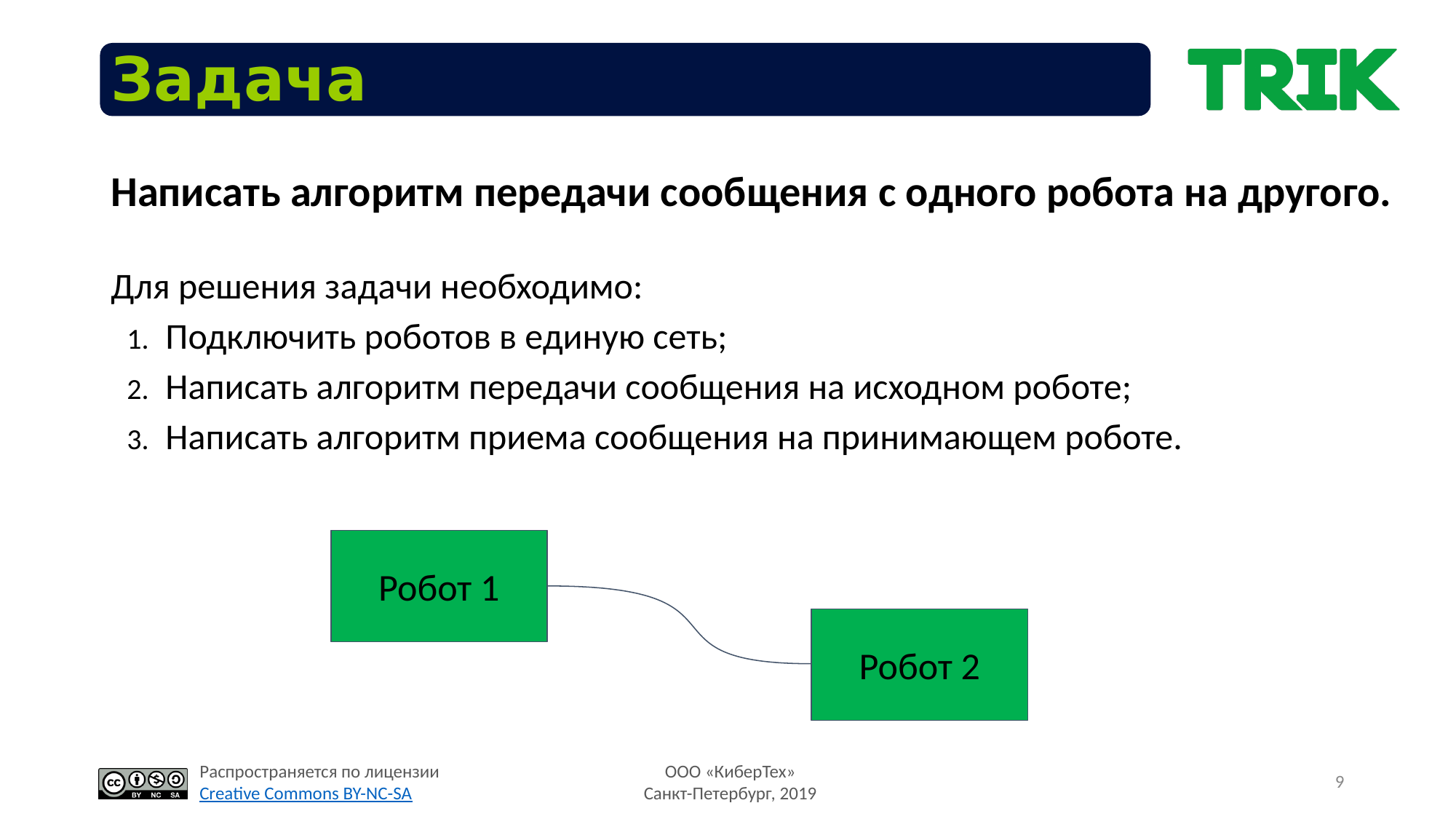

# Задача
Написать алгоритм передачи сообщения с одного робота на другого.
Для решения задачи необходимо:
Подключить роботов в единую сеть;
Написать алгоритм передачи сообщения на исходном роботе;
Написать алгоритм приема сообщения на принимающем роботе.

Робот 1

Робот 2
9